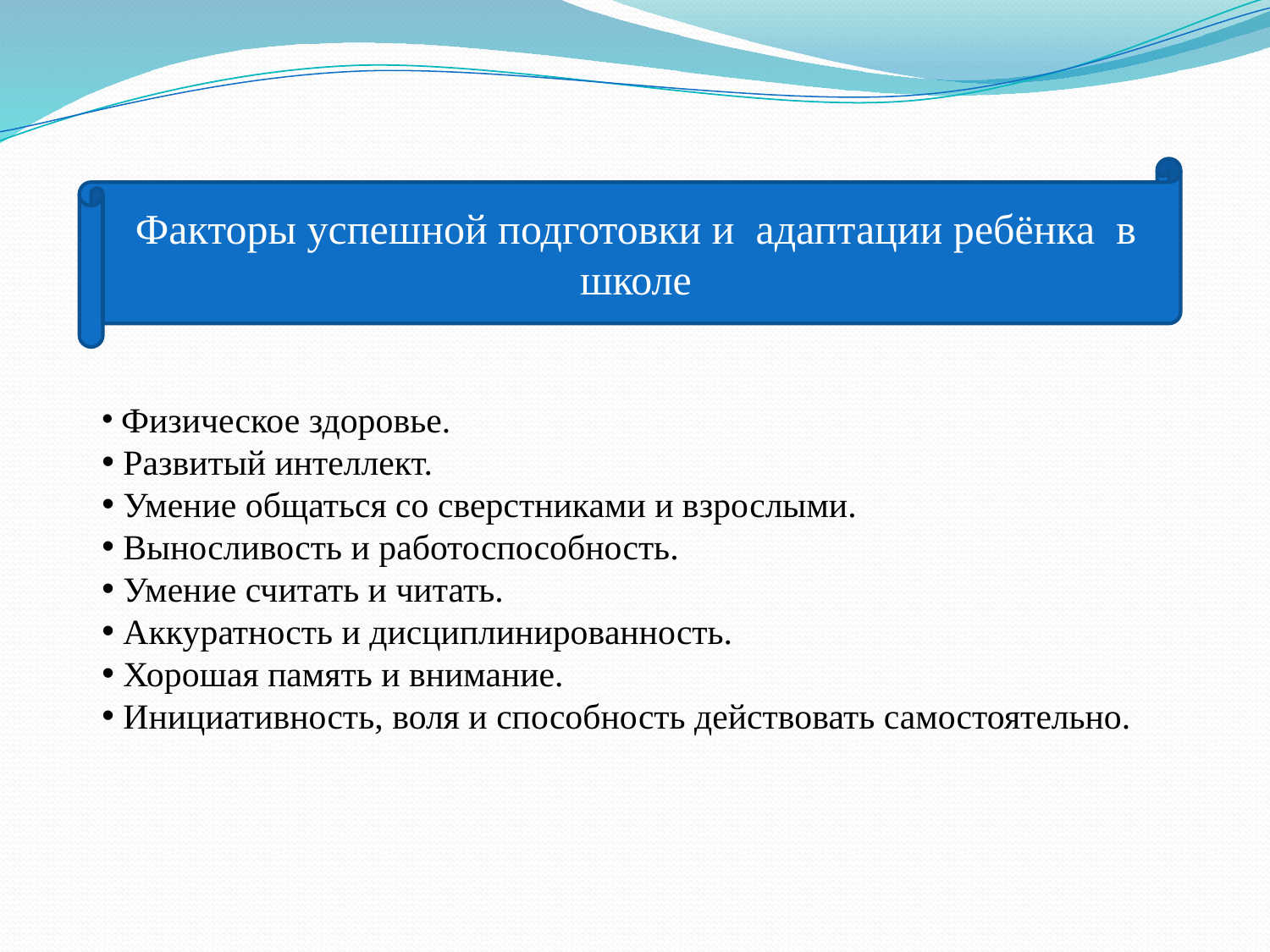

Факторы успешной подготовки и  адаптации ребёнка  в школе

 Физическое здоровье.
 Развитый интеллект.
 Умение общаться со сверстниками и взрослыми.
 Выносливость и работоспособность.
 Умение считать и читать.
 Аккуратность и дисциплинированность.
 Хорошая память и внимание.
 Инициативность, воля и способность действовать самостоятельно.